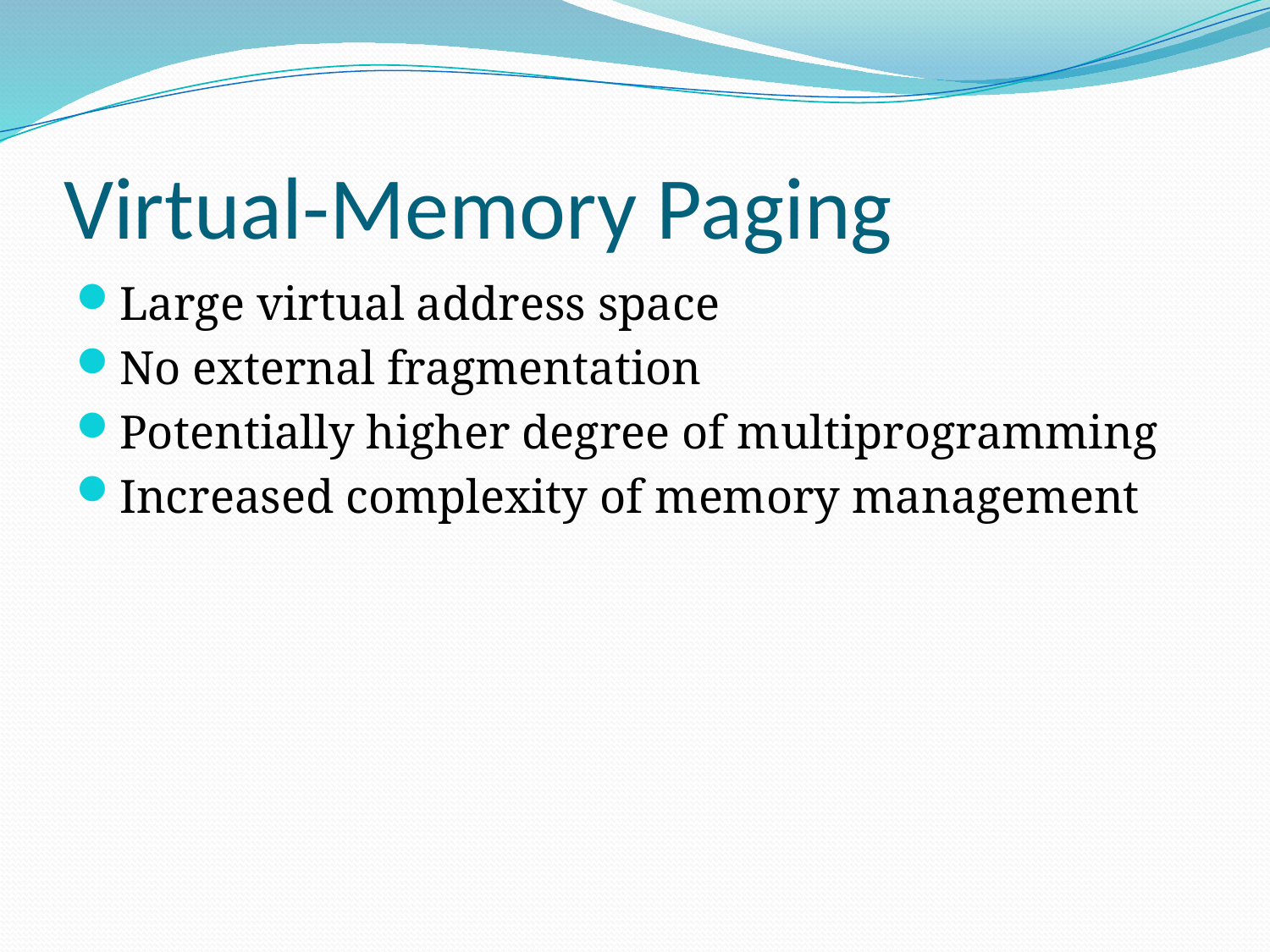

# Virtual-Memory Paging
Large virtual address space
No external fragmentation
Potentially higher degree of multiprogramming
Increased complexity of memory management